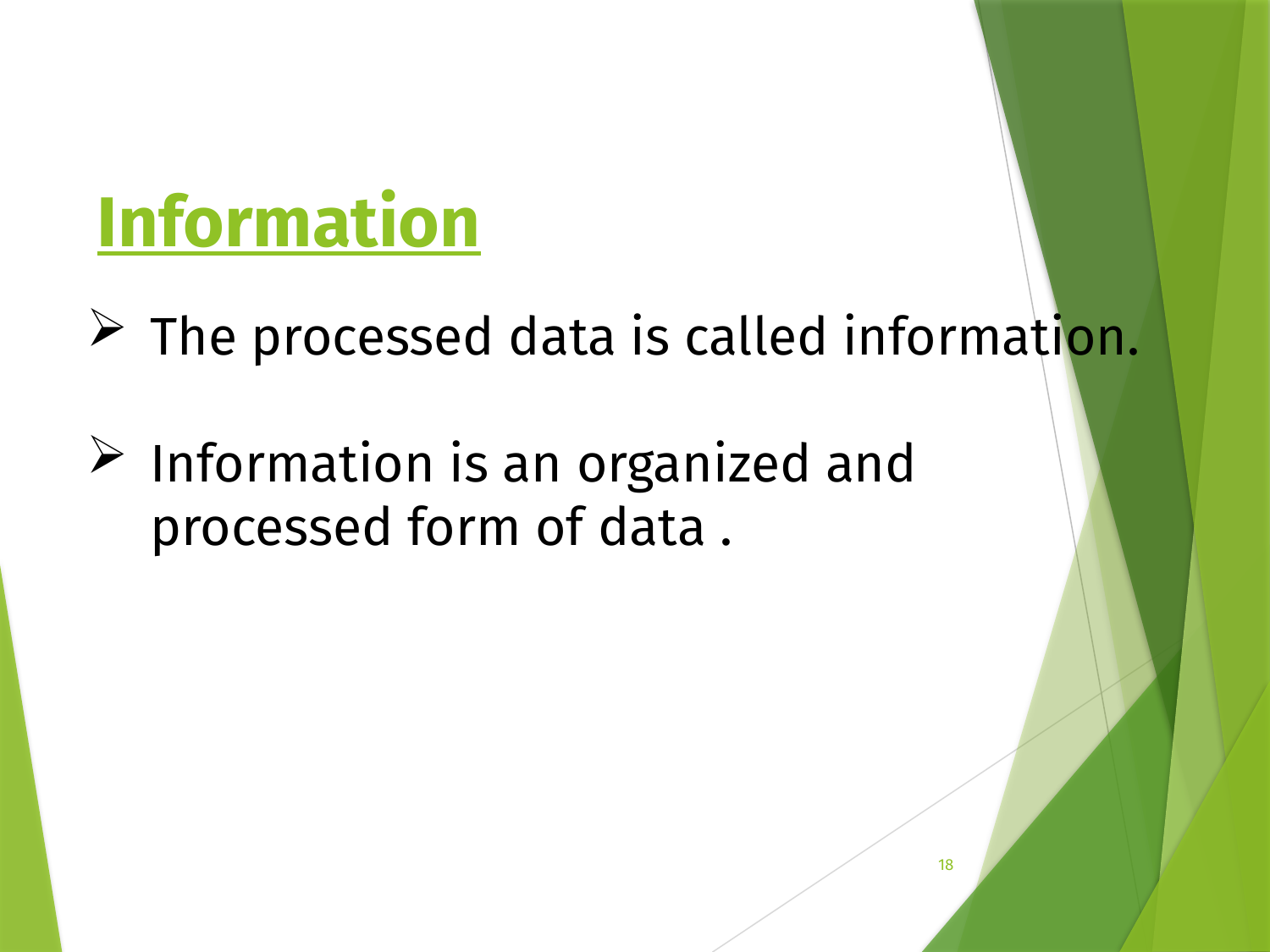

# Information

The processed data is called information.

Information is an organized and processed form of data .

18